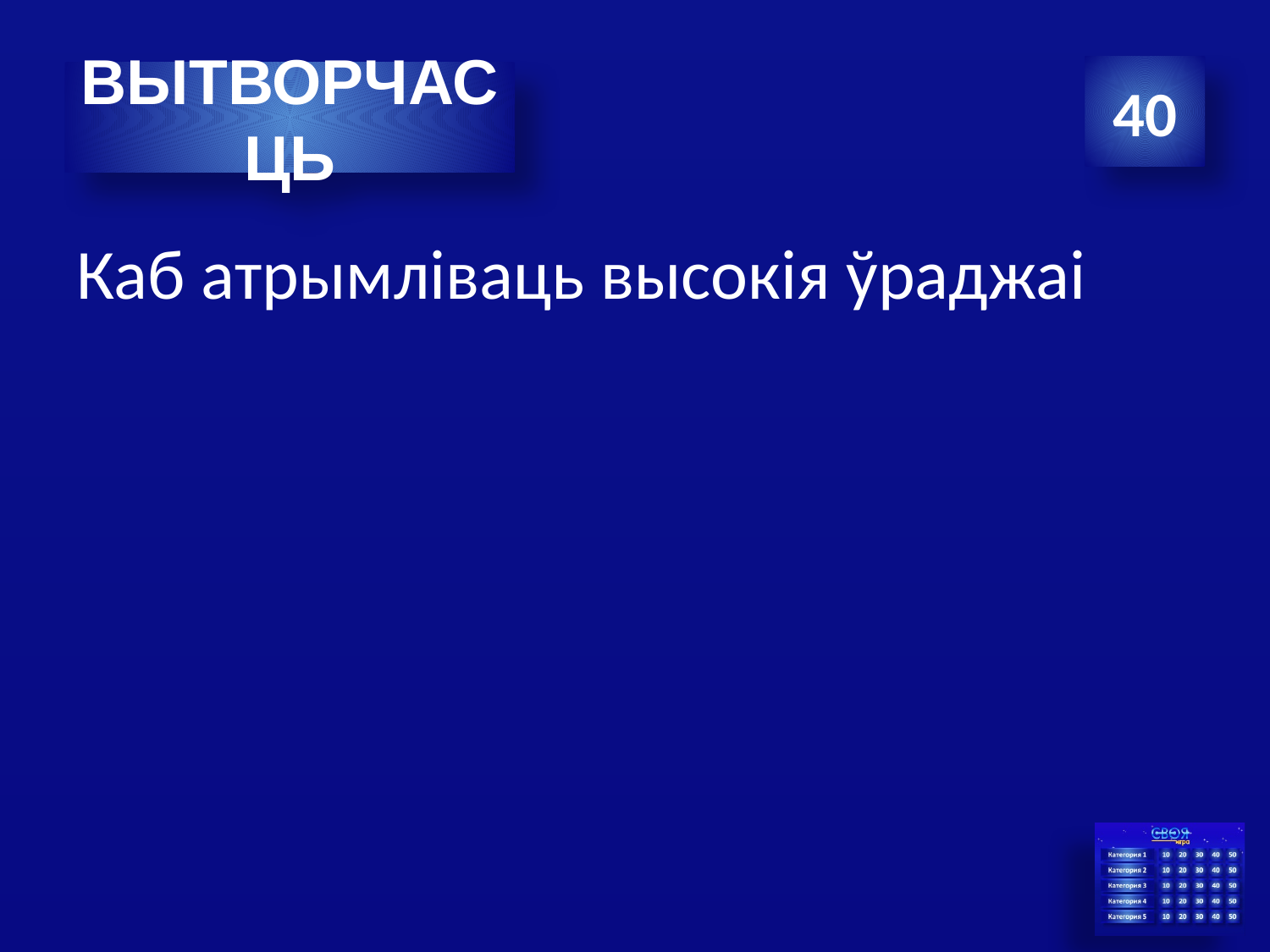

#
40
ВЫТВОРЧАСЦЬ
Каб атрымліваць высокія ўраджаі